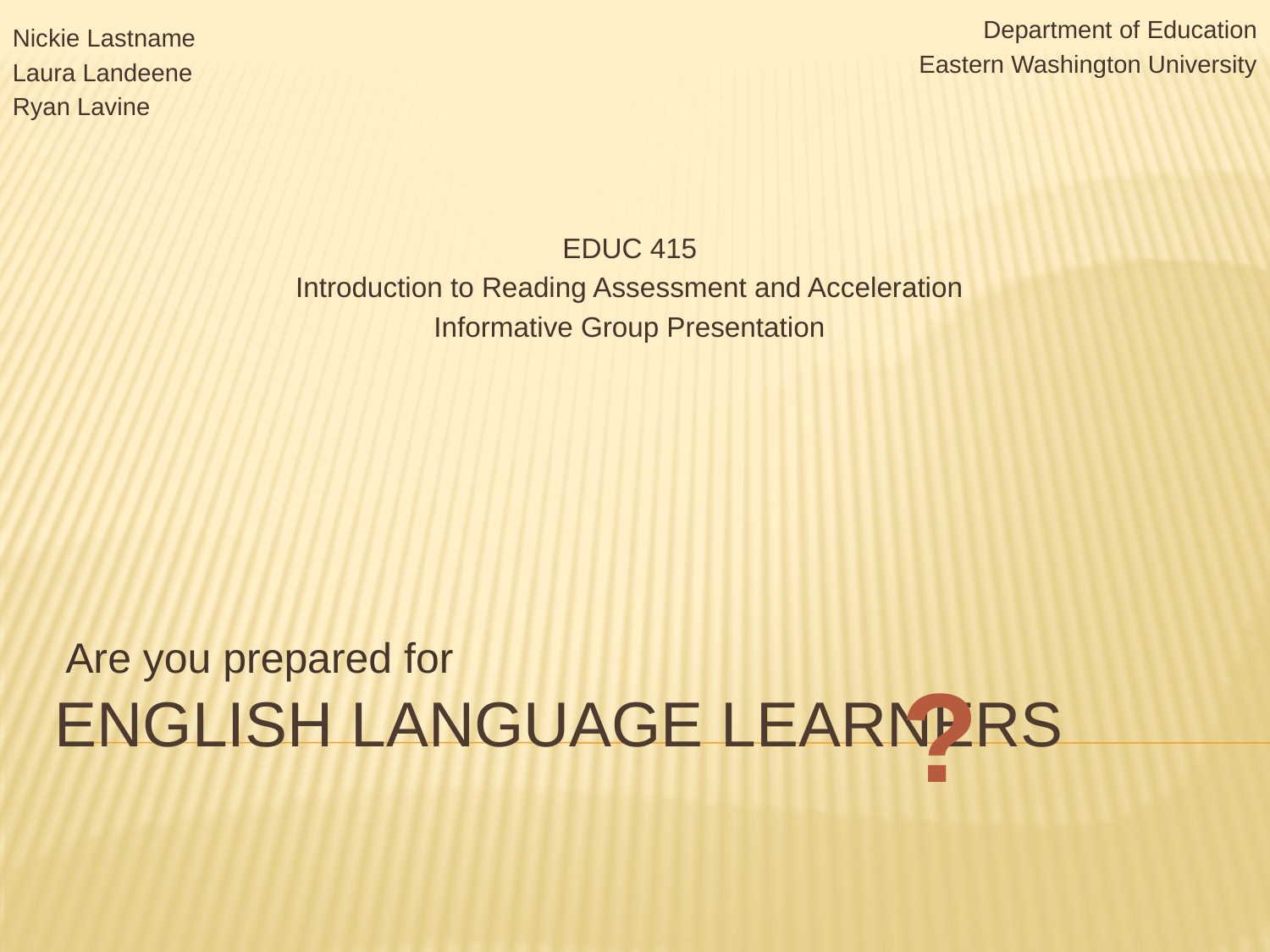

Nickie Lastname
Laura Landeene
Ryan Lavine
Department of Education
Eastern Washington University
EDUC 415
Introduction to Reading Assessment and Acceleration
Informative Group Presentation
Are you prepared for
# English Language Learners
?